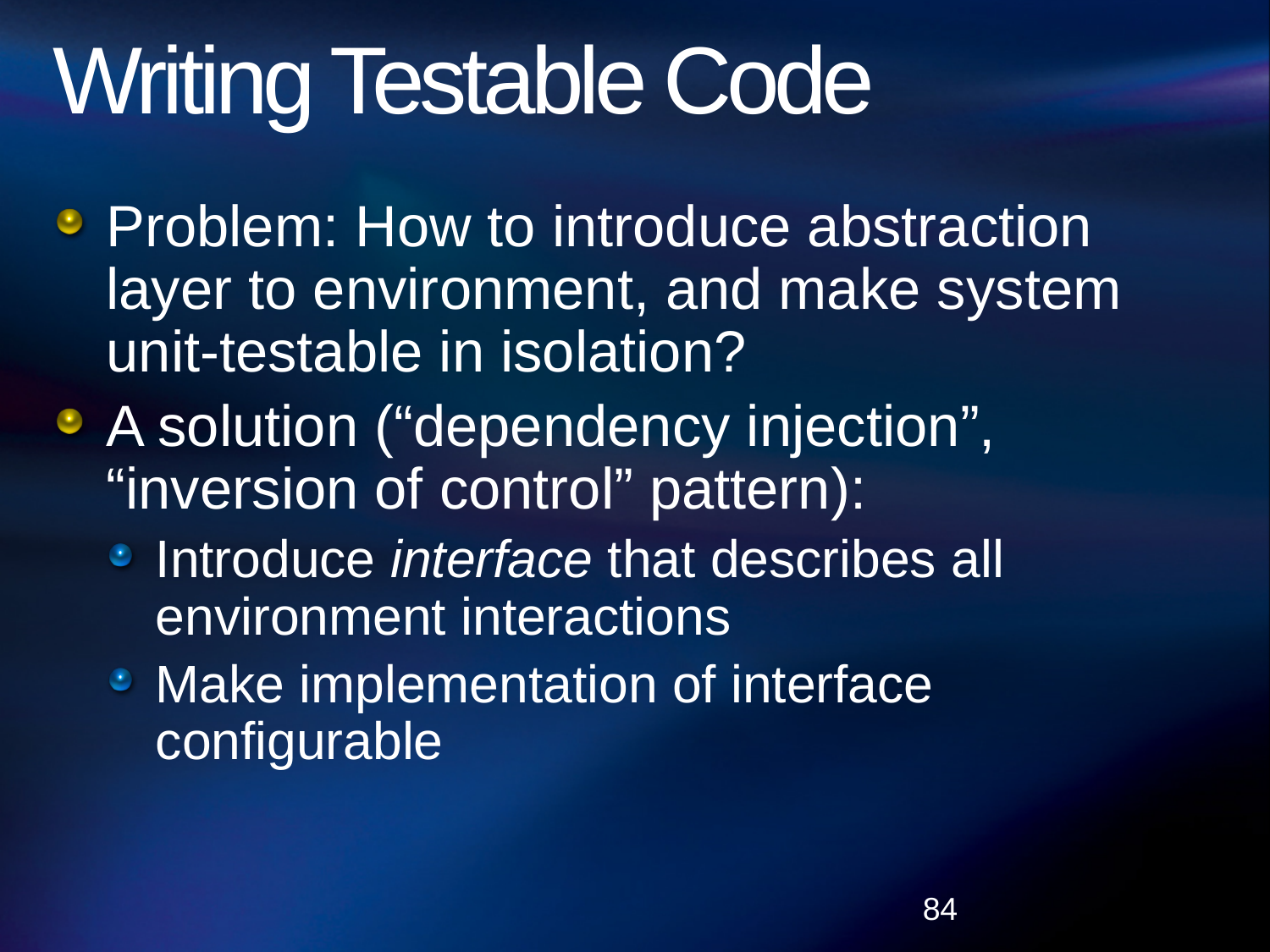

# Writing Testable Code
Problem: How to introduce abstraction layer to environment, and make system unit-testable in isolation?
A solution (“dependency injection”, “inversion of control” pattern):
Introduce interface that describes all environment interactions
Make implementation of interface configurable

84